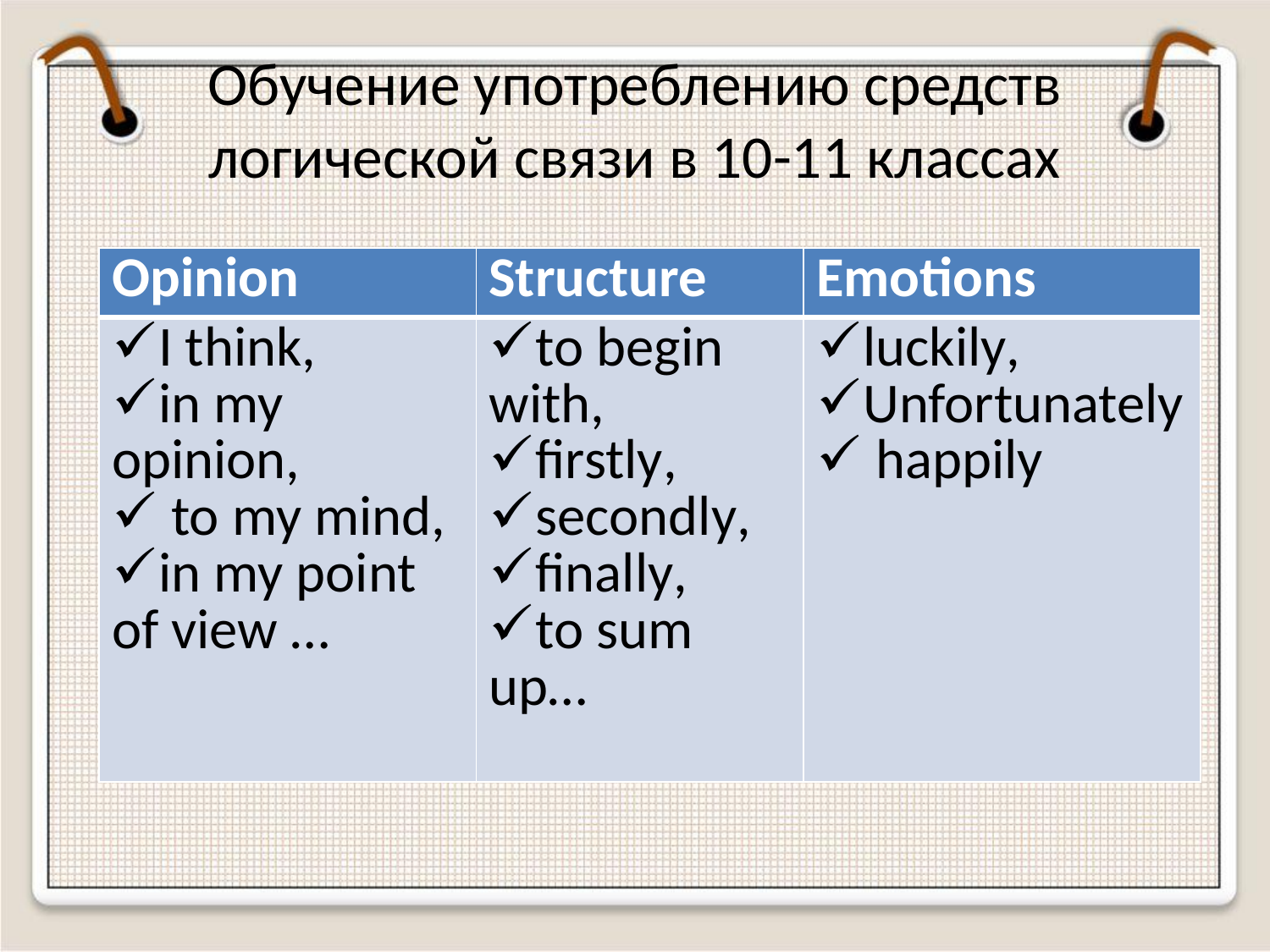

# Обучение употреблению средств логической связи в 10-11 классах
| Opinion | Structure | Emotions |
| --- | --- | --- |
| I think, in my opinion, to my mind, in my point of view … | to begin with, firstly, secondly, finally, to sum up… | luckily, Unfortunately happily |